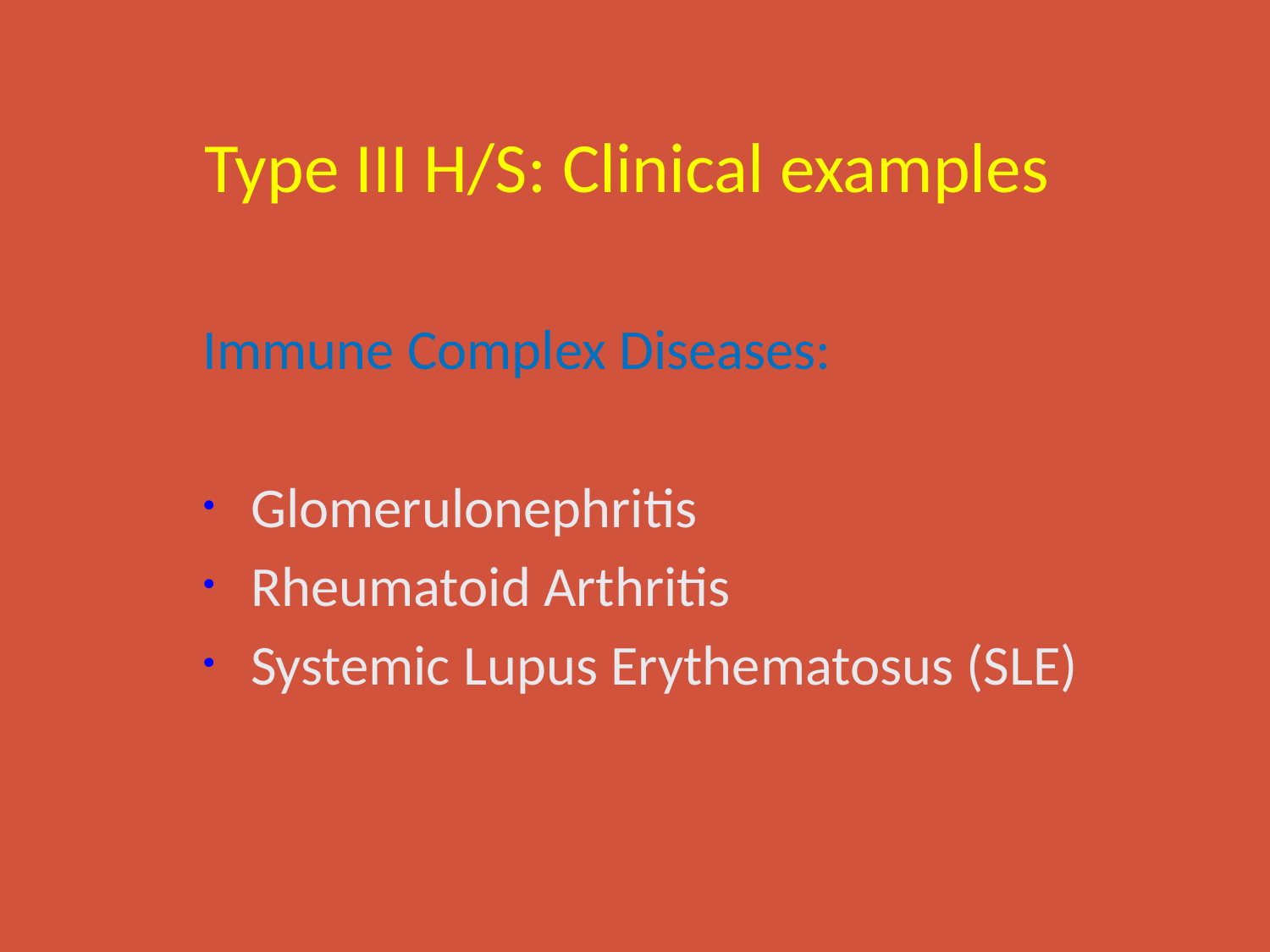

Type III H/S: Clinical examples
Immune Complex Diseases:

Glomerulonephritis
Rheumatoid Arthritis
Systemic Lupus Erythematosus (SLE)